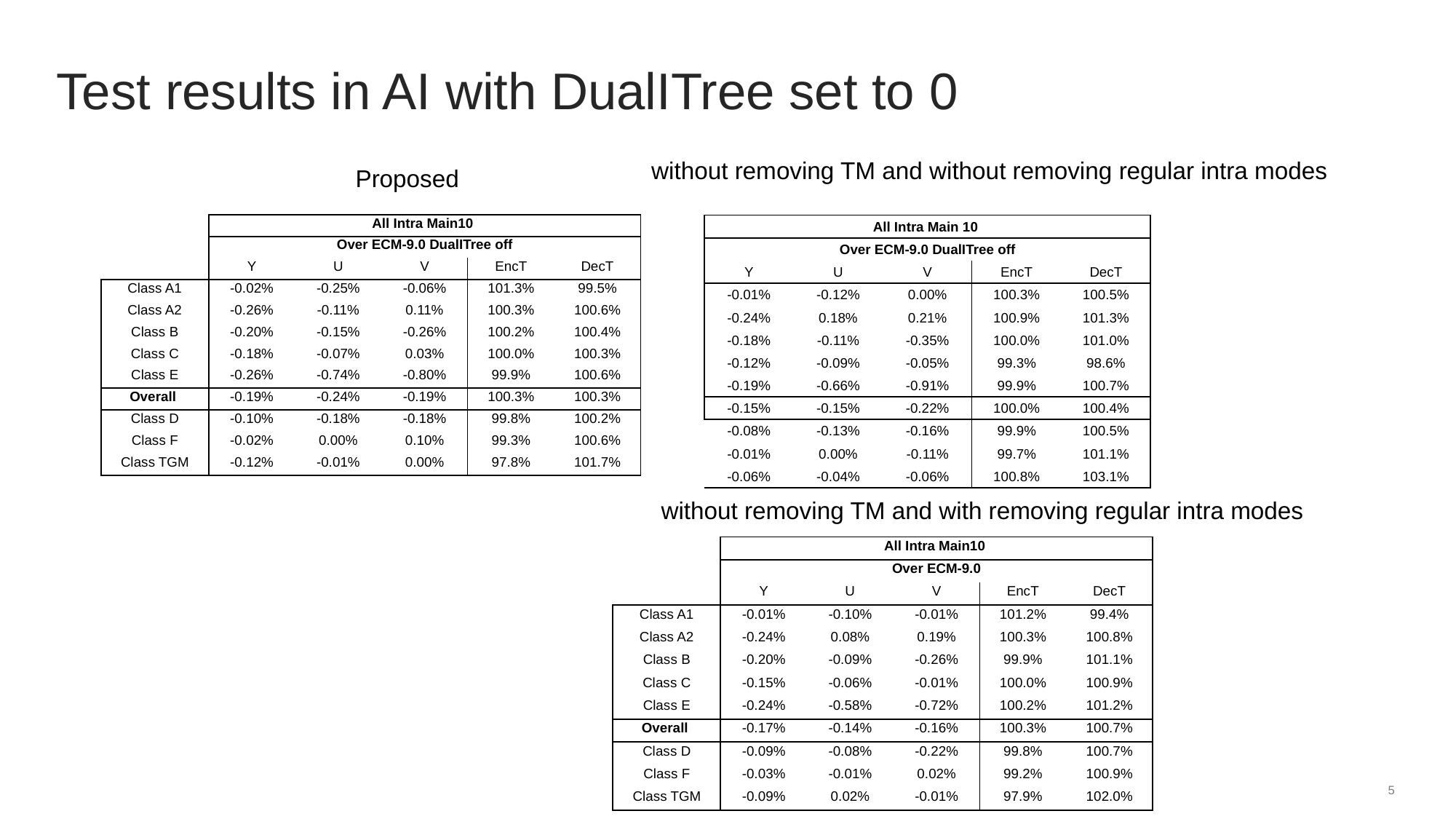

# Test results in AI with DualITree set to 0
without removing TM and without removing regular intra modes
Proposed
|  | All Intra Main10 |  |  |  |  |
| --- | --- | --- | --- | --- | --- |
|  | Over ECM-9.0 DualITree off |  |  |  |  |
|  | Y | U | V | EncT | DecT |
| Class A1 | -0.02% | -0.25% | -0.06% | 101.3% | 99.5% |
| Class A2 | -0.26% | -0.11% | 0.11% | 100.3% | 100.6% |
| Class B | -0.20% | -0.15% | -0.26% | 100.2% | 100.4% |
| Class C | -0.18% | -0.07% | 0.03% | 100.0% | 100.3% |
| Class E | -0.26% | -0.74% | -0.80% | 99.9% | 100.6% |
| Overall | -0.19% | -0.24% | -0.19% | 100.3% | 100.3% |
| Class D | -0.10% | -0.18% | -0.18% | 99.8% | 100.2% |
| Class F | -0.02% | 0.00% | 0.10% | 99.3% | 100.6% |
| Class TGM | -0.12% | -0.01% | 0.00% | 97.8% | 101.7% |
| All Intra Main 10 |  |  |  |  |
| --- | --- | --- | --- | --- |
| Over ECM-9.0 DualITree off |  |  |  |  |
| Y | U | V | EncT | DecT |
| -0.01% | -0.12% | 0.00% | 100.3% | 100.5% |
| -0.24% | 0.18% | 0.21% | 100.9% | 101.3% |
| -0.18% | -0.11% | -0.35% | 100.0% | 101.0% |
| -0.12% | -0.09% | -0.05% | 99.3% | 98.6% |
| -0.19% | -0.66% | -0.91% | 99.9% | 100.7% |
| -0.15% | -0.15% | -0.22% | 100.0% | 100.4% |
| -0.08% | -0.13% | -0.16% | 99.9% | 100.5% |
| -0.01% | 0.00% | -0.11% | 99.7% | 101.1% |
| -0.06% | -0.04% | -0.06% | 100.8% | 103.1% |
without removing TM and with removing regular intra modes
|  | All Intra Main10 |  |  |  |  |
| --- | --- | --- | --- | --- | --- |
|  | Over ECM-9.0 |  |  |  |  |
|  | Y | U | V | EncT | DecT |
| Class A1 | -0.01% | -0.10% | -0.01% | 101.2% | 99.4% |
| Class A2 | -0.24% | 0.08% | 0.19% | 100.3% | 100.8% |
| Class B | -0.20% | -0.09% | -0.26% | 99.9% | 101.1% |
| Class C | -0.15% | -0.06% | -0.01% | 100.0% | 100.9% |
| Class E | -0.24% | -0.58% | -0.72% | 100.2% | 101.2% |
| Overall | -0.17% | -0.14% | -0.16% | 100.3% | 100.7% |
| Class D | -0.09% | -0.08% | -0.22% | 99.8% | 100.7% |
| Class F | -0.03% | -0.01% | 0.02% | 99.2% | 100.9% |
| Class TGM | -0.09% | 0.02% | -0.01% | 97.9% | 102.0% |